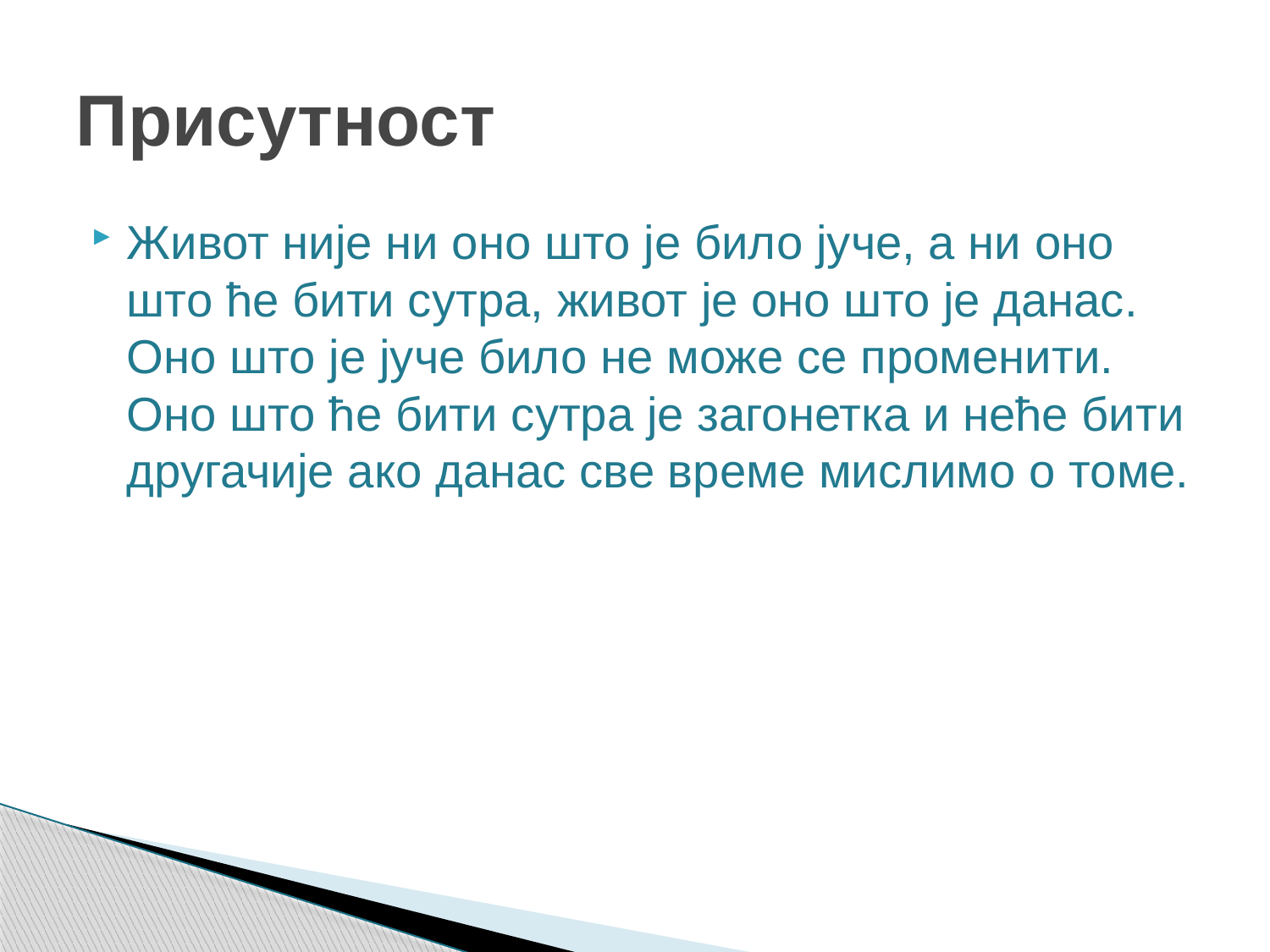

# Присутност
Живот није ни оно што је било јуче, а ни оно што ће бити сутра, живот је оно што је данас. Оно што је јуче било не може се променити. Оно што ће бити сутра је загонетка и неће бити другачије ако данас све време мислимо о томе.